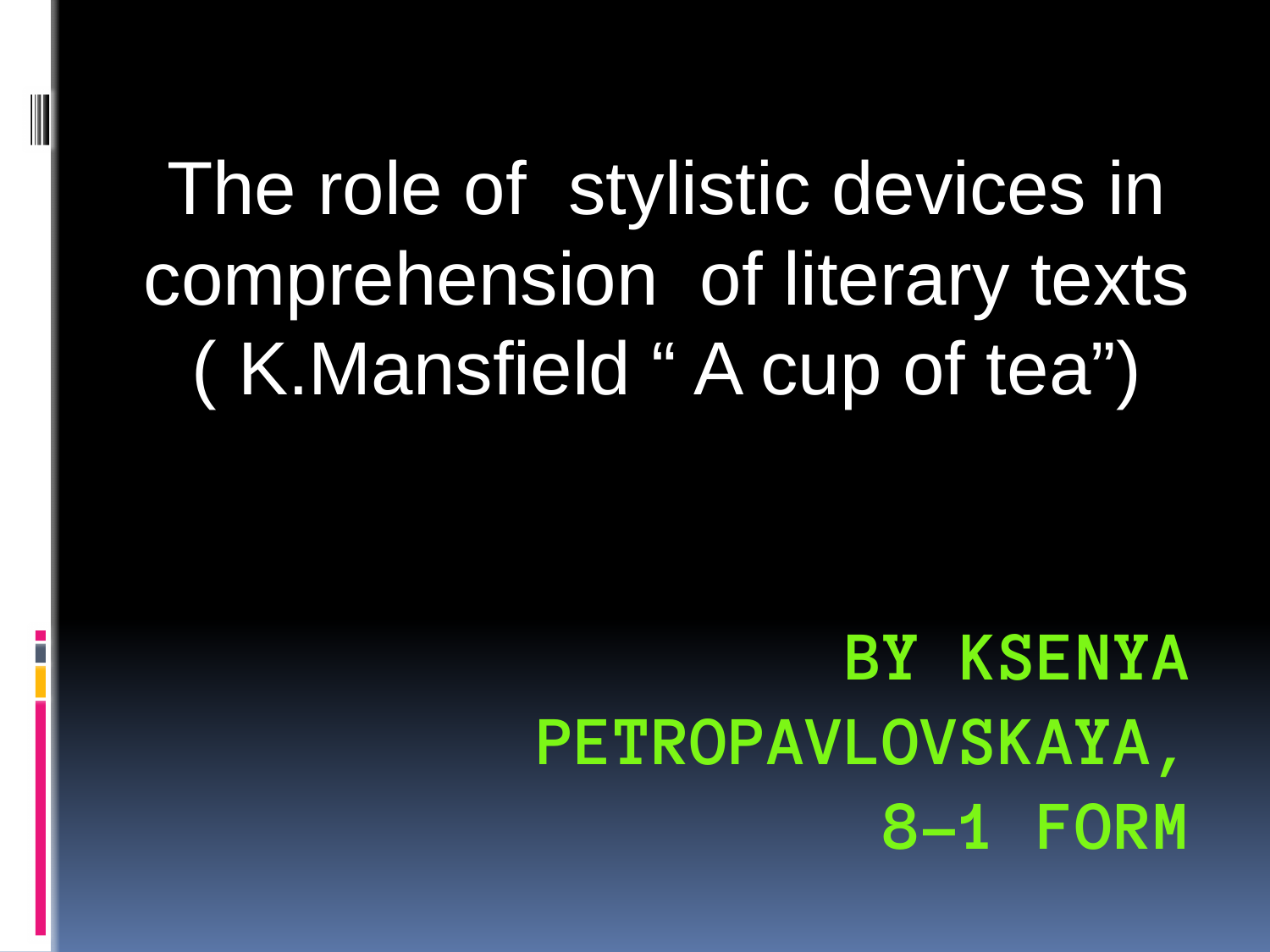

The role of  stylistic devices in comprehension  of literary texts
( K.Mansfield “ A cup of tea”)
# by ksenya petropavlovskaya, 8-1 form